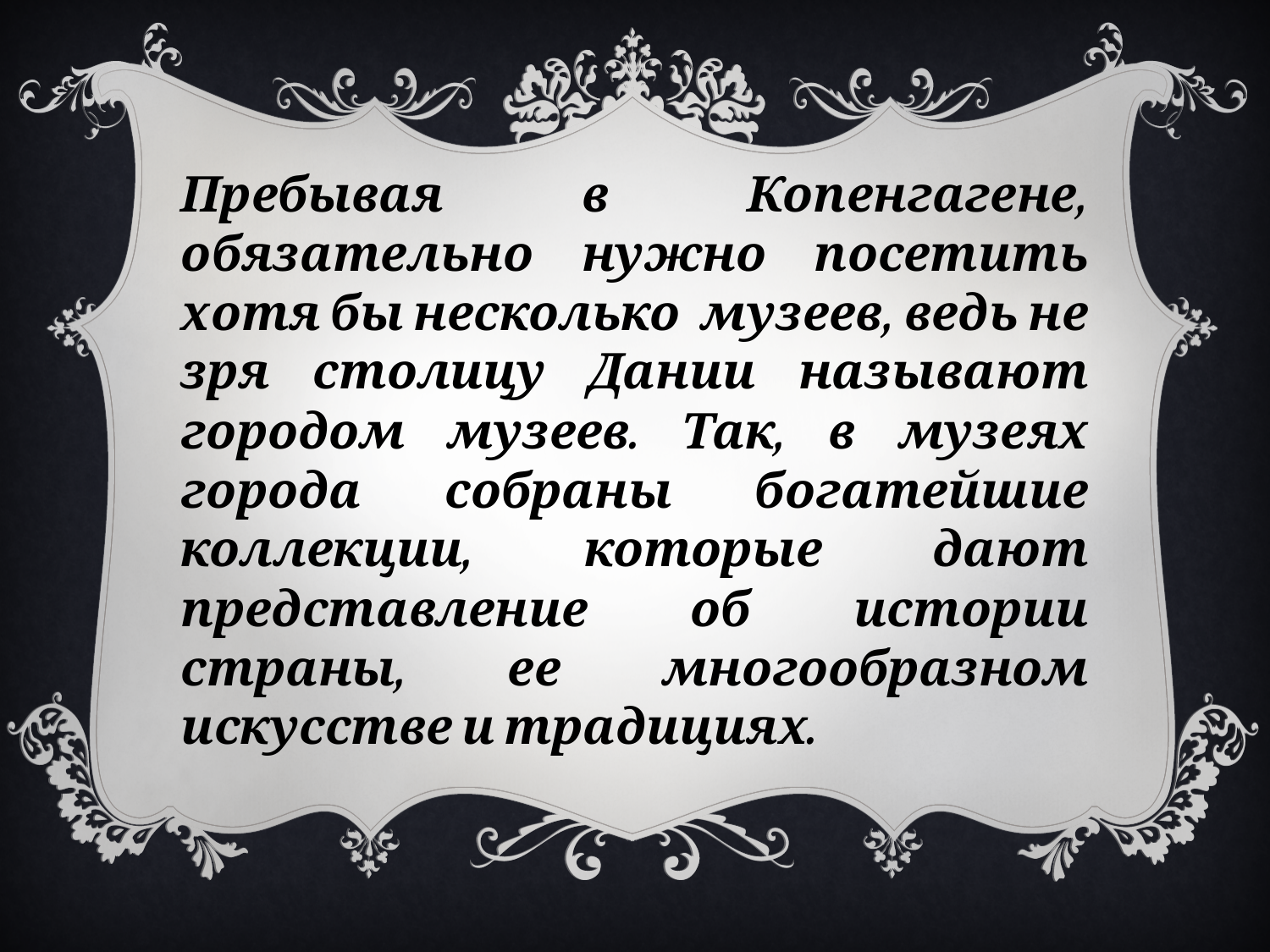

Пребывая в Копенгагене, обязательно нужно посетить хотя бы несколько  музеев, ведь не зря столицу Дании называют городом музеев. Так, в музеях города собраны богатейшие коллекции, которые дают представление об истории страны, ее многообразном искусстве и традициях.